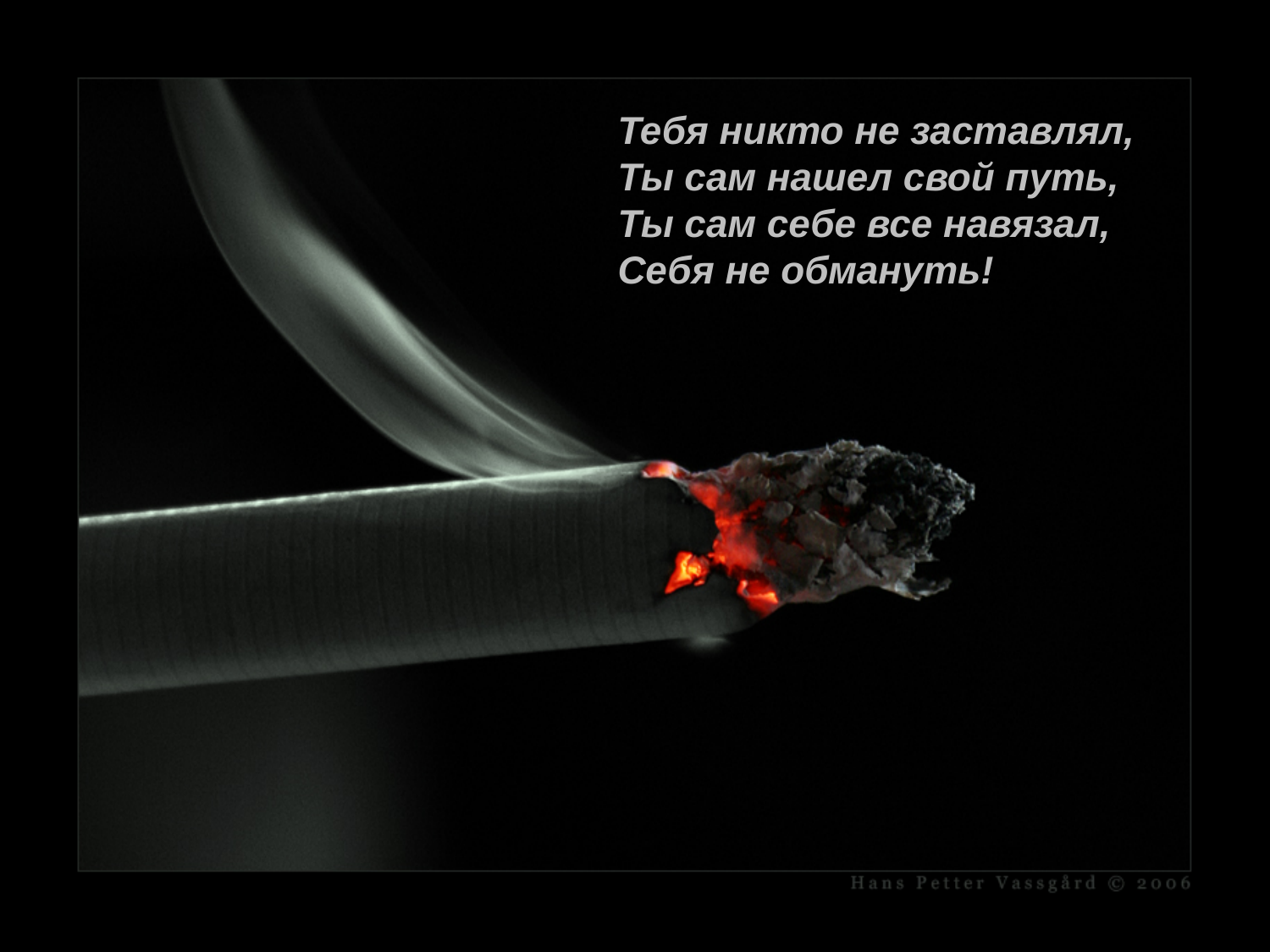

Тебя никто не заставлял,
Ты сам нашел свой путь,
Ты сам себе все навязал,
Себя не обмануть!